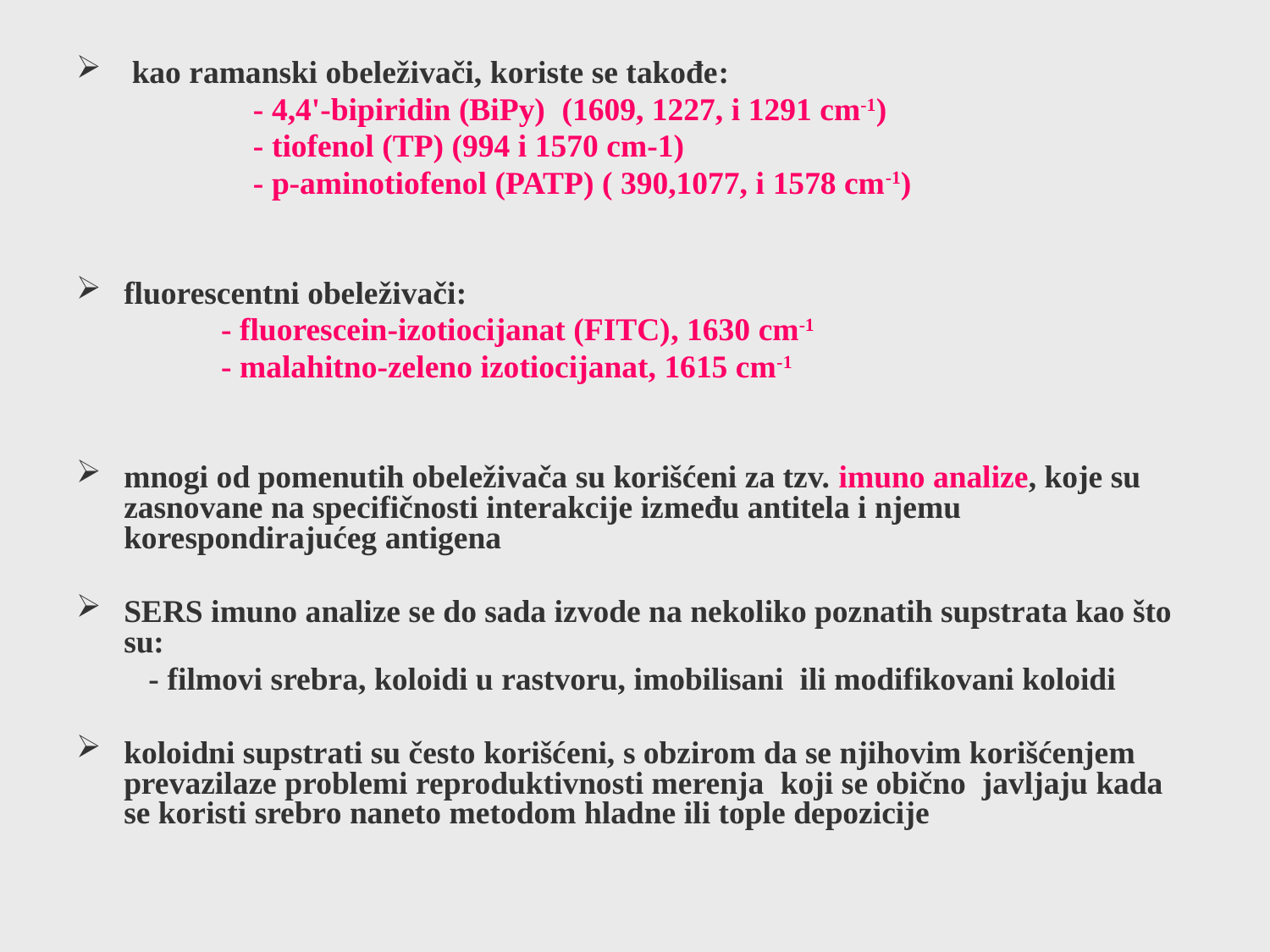

kao ramanski obeleživači, koriste se takođe:
                      - 4,4'-bipiridin (BiPy)  (1609, 1227, i 1291 cm-1)
                      - tiofenol (TP) (994 i 1570 cm-1)
                      - p-aminotiofenol (PATP) ( 390,1077, i 1578 cm-1)

fluorescentni obeleživači:
                  - fluorescein-izotiocijanat (FITC), 1630 cm-1
                  - malahitno-zeleno izotiocijanat, 1615 cm-1

mnogi od pomenutih obeleživača su korišćeni za tzv. imuno analize, koje su   zasnovane na specifičnosti interakcije između antitela i njemu   korespondirajućeg antigena

SERS imuno analize se do sada izvode na nekoliko poznatih supstrata kao što su:
         - filmovi srebra, koloidi u rastvoru, imobilisani  ili modifikovani koloidi

koloidni supstrati su često korišćeni, s obzirom da se njihovim korišćenjem    prevazilaze problemi reproduktivnosti merenja  koji se obično  javljaju kada se koristi srebro naneto metodom hladne ili tople depozicije